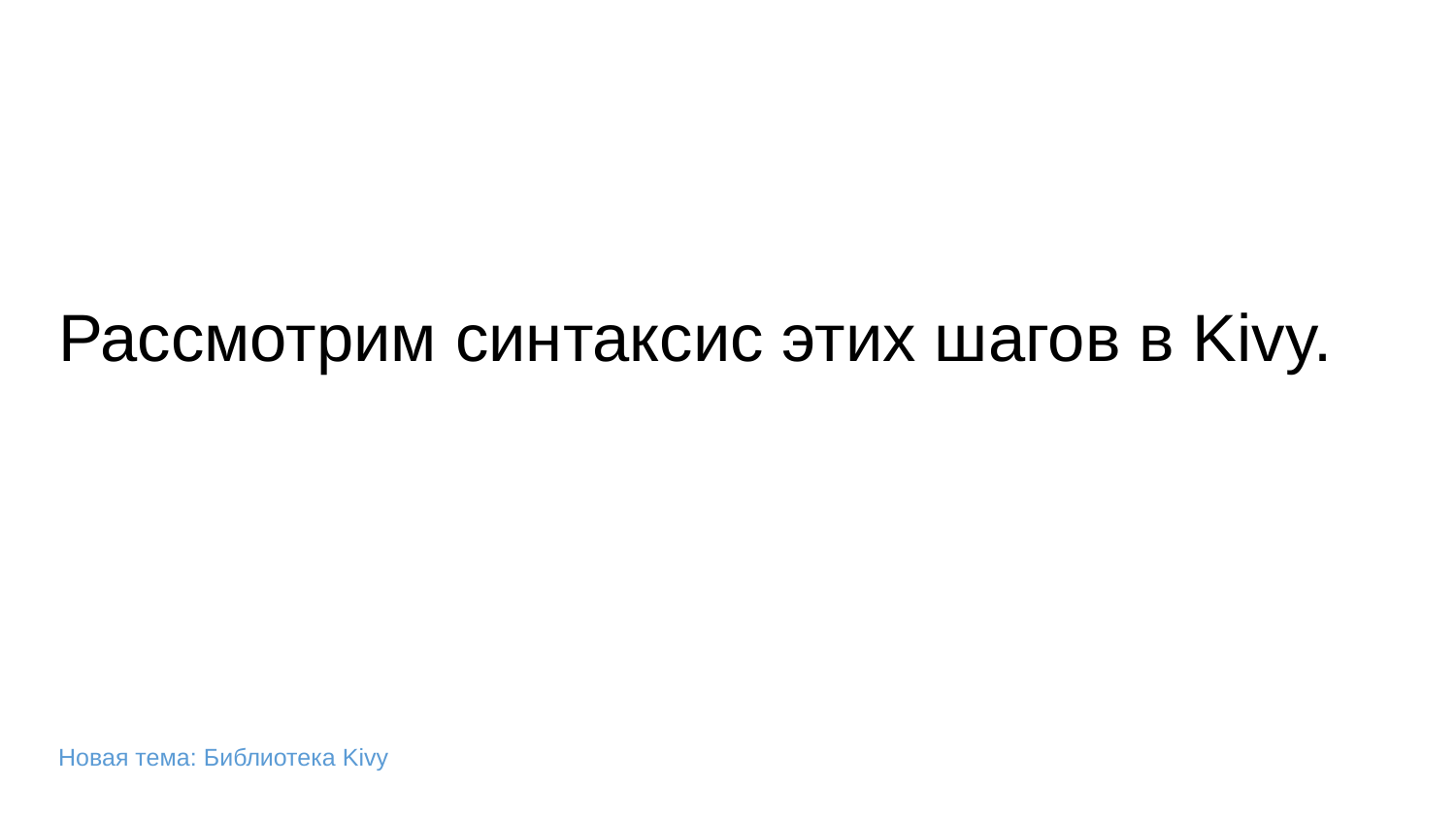

Рассмотрим синтаксис этих шагов в Kivy.

Новая тема: Библиотека Kivy